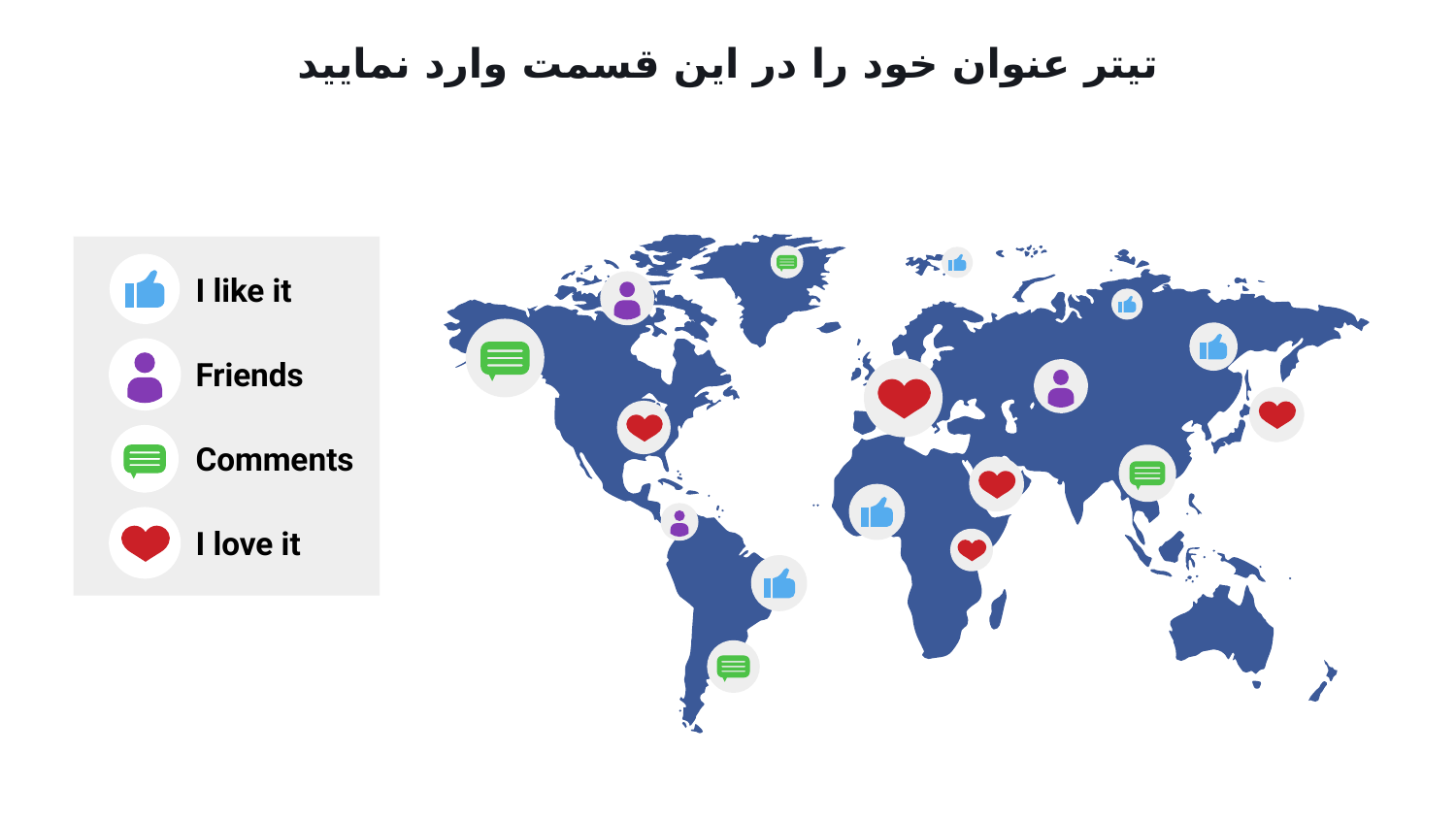

تیتر عنوان خود را در این قسمت وارد نمایید

I like it

Friends

Comments

I love it